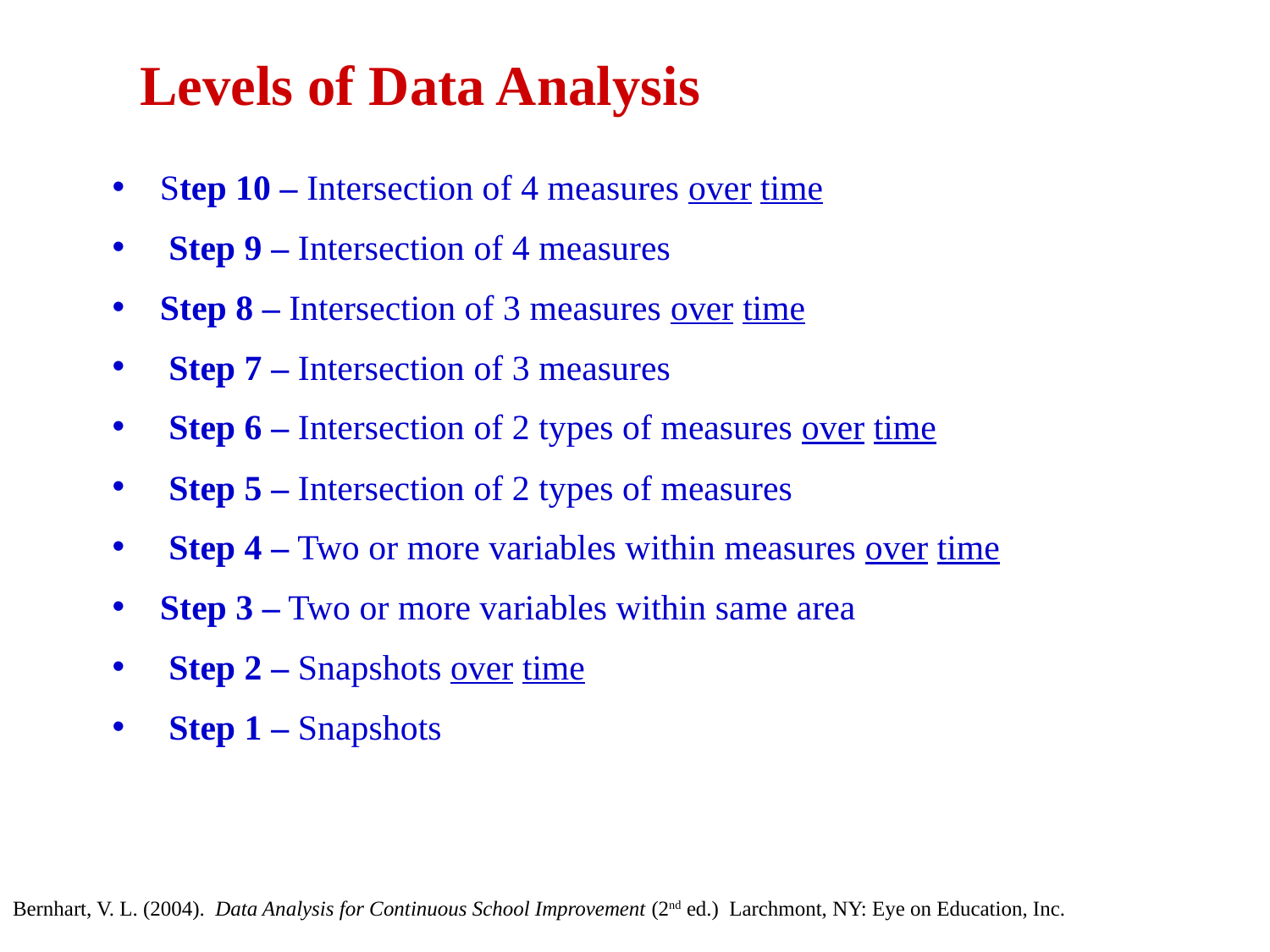

Levels of Data Analysis
Step 10 – Intersection of 4 measures over time
 Step 9 – Intersection of 4 measures
Step 8 – Intersection of 3 measures over time
 Step 7 – Intersection of 3 measures
 Step 6 – Intersection of 2 types of measures over time
 Step 5 – Intersection of 2 types of measures
 Step 4 – Two or more variables within measures over time
Step 3 – Two or more variables within same area
 Step 2 – Snapshots over time
 Step 1 – Snapshots

Bernhart, V. L. (2004).  Data Analysis for Continuous School Improvement (2nd ed.)  Larchmont, NY: Eye on Education, Inc.